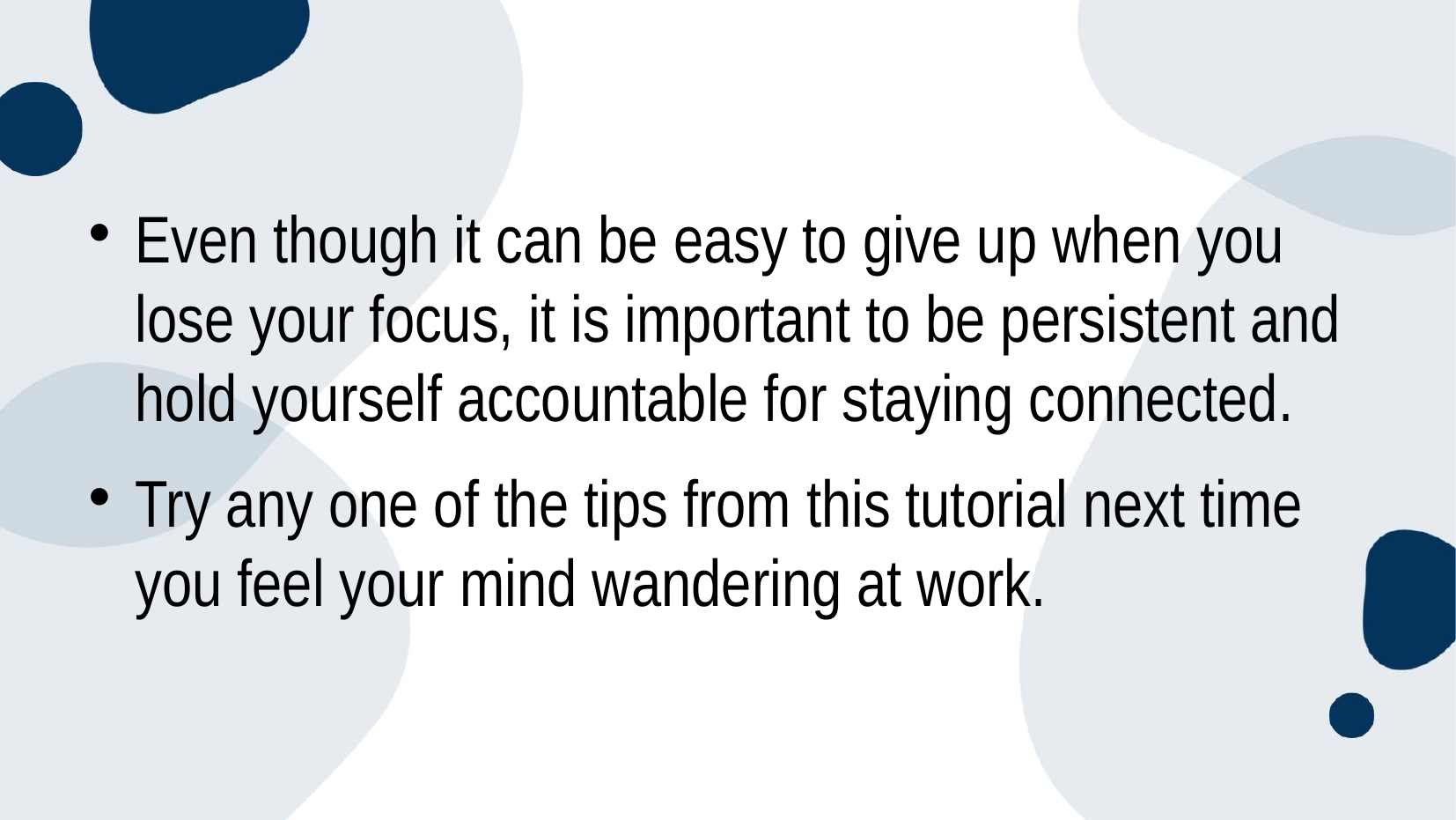

Even though it can be easy to give up when you lose your focus, it is important to be persistent and hold yourself accountable for staying connected.
Try any one of the tips from this tutorial next time you feel your mind wandering at work.